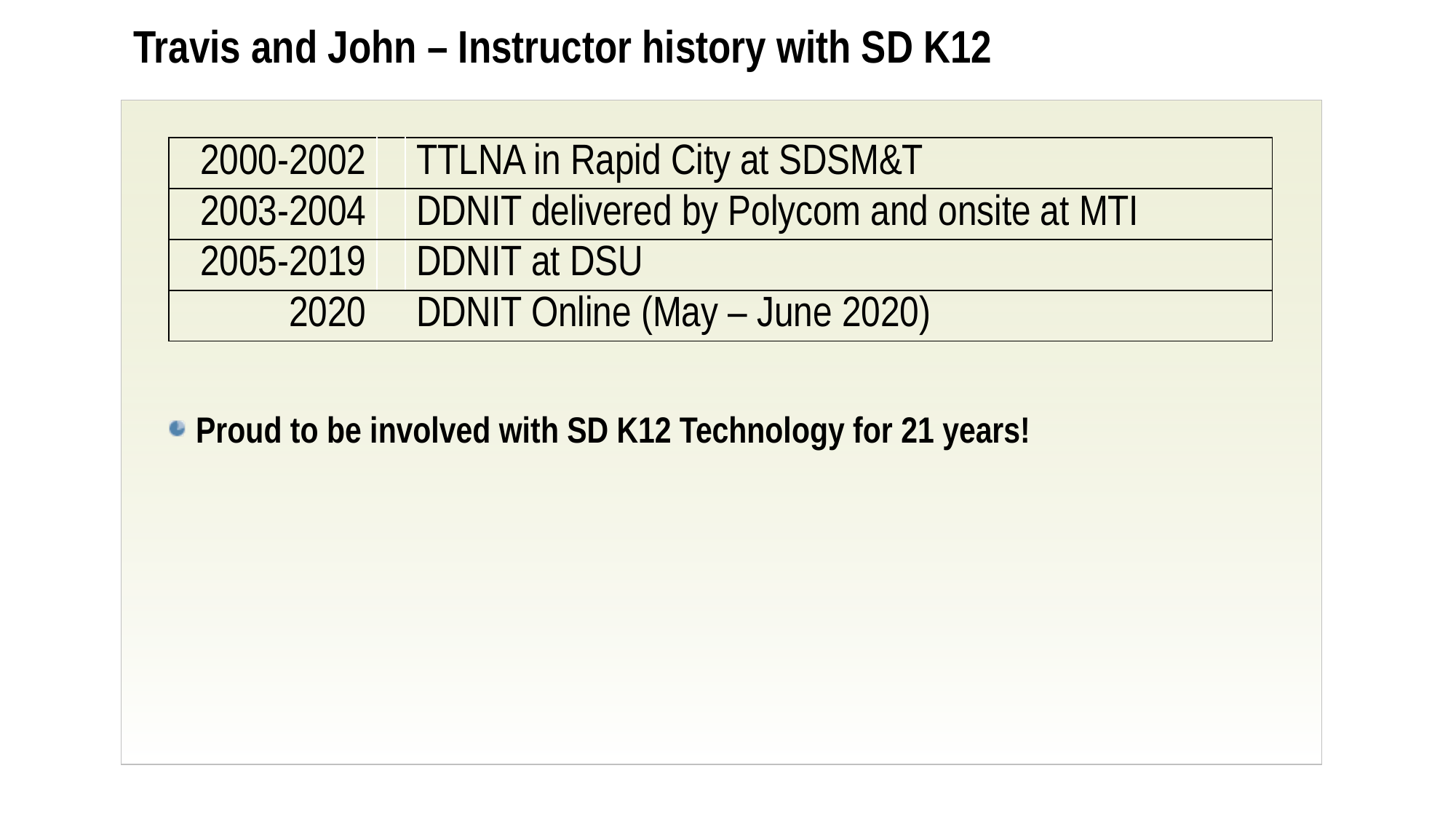

# Travis and John – Instructor history with SD K12

Proud to be involved with SD K12 Technology for 21 years!
| 2000-2002 |  | TTLNA in Rapid City at SDSM&T |
| --- | --- | --- |
| 2003-2004 |  | DDNIT delivered by Polycom and onsite at MTI |
| 2005-2019 |  | DDNIT at DSU |
| 2020 |  | DDNIT Online (May – June 2020) |